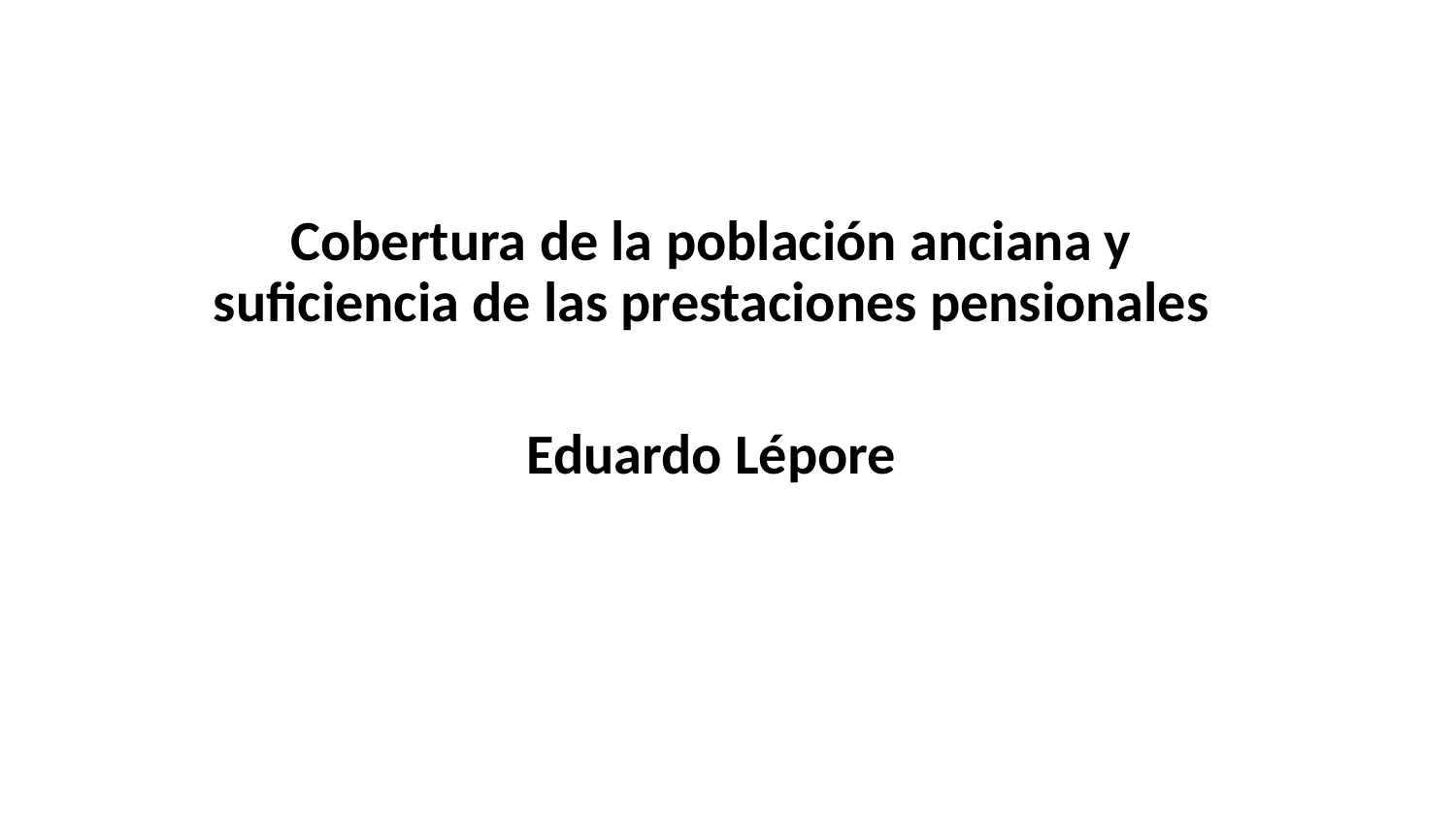

Cobertura de la población anciana y suficiencia de las prestaciones pensionales

Eduardo Lépore